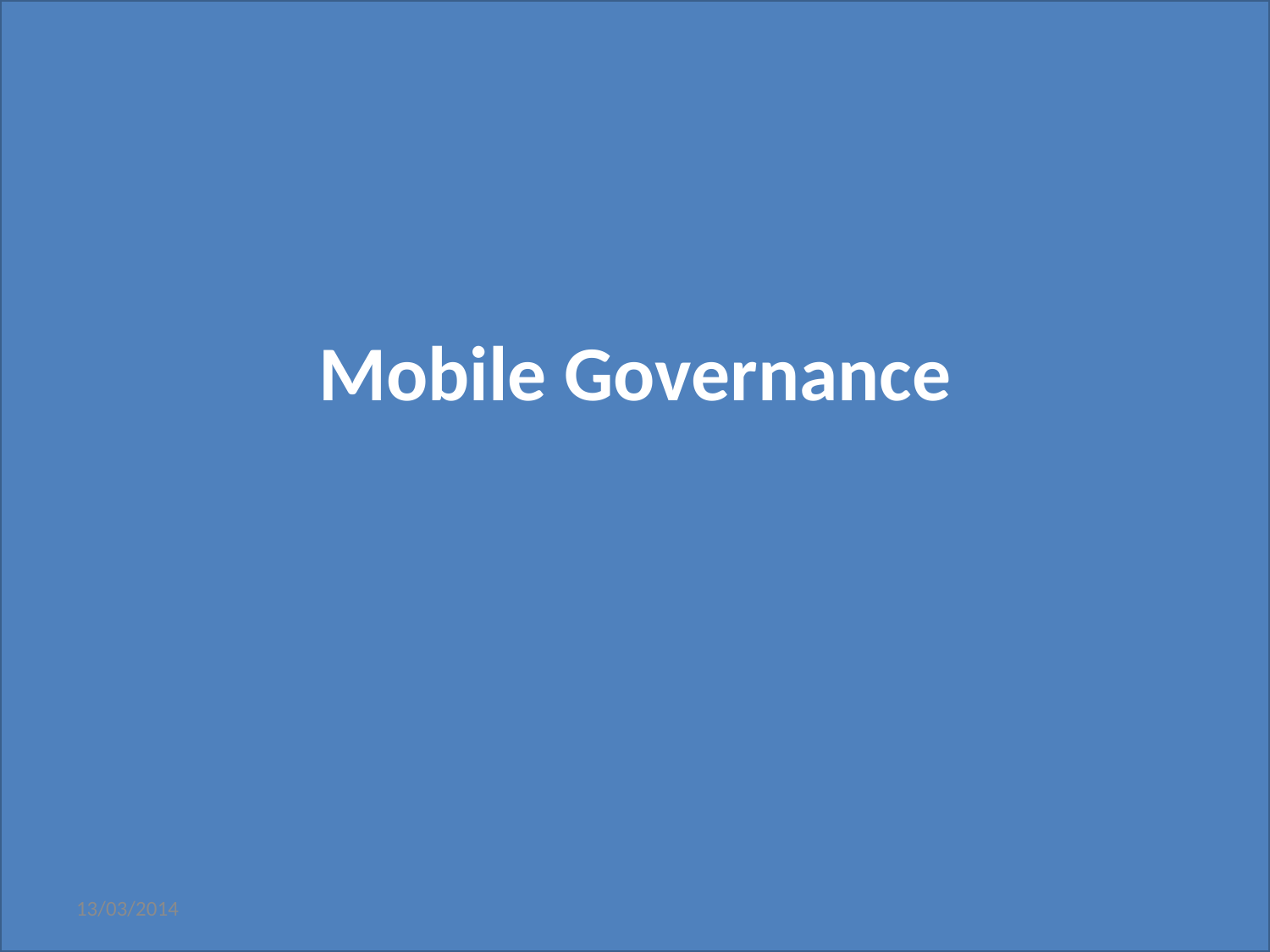

# Mobile Governance
13/03/2014
DIT, GOI
107